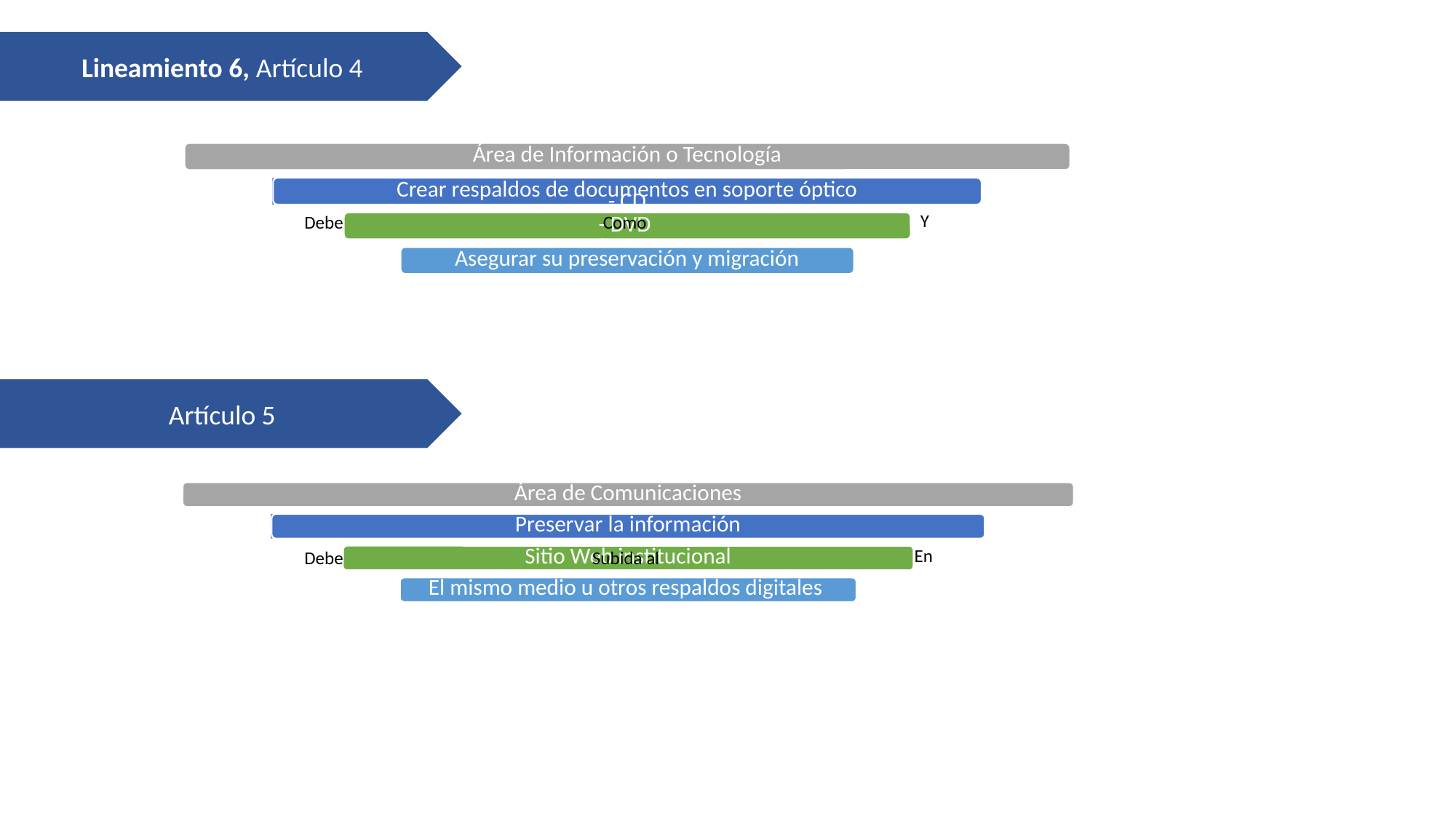

Lineamiento 6, Artículo 4
Área de Información o Tecnología
Crear respaldos de documentos en soporte óptico
- CD
- DVD
- Blue-Ray
Asegurar su preservación y migración
Y
Debe
Como
Artículo 5
Área de Comunicaciones
Preservar la información
Sitio Web institucional
El mismo medio u otros respaldos digitales
En
Debe
Subida al